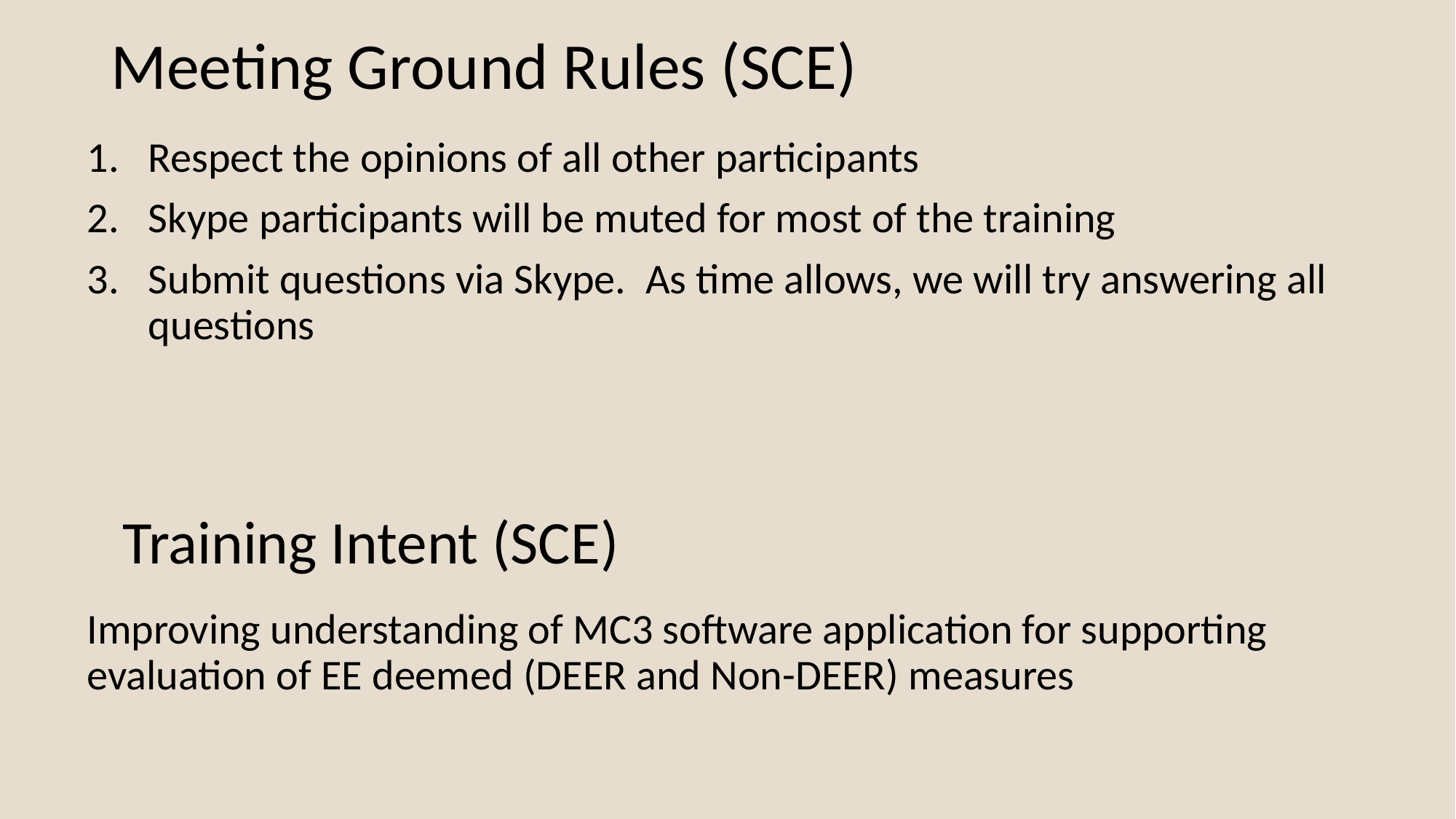

# Meeting Ground Rules (SCE)
Respect the opinions of all other participants
Skype participants will be muted for most of the training
Submit questions via Skype.  As time allows, we will try answering all questions

Improving understanding of MC3 software application for supporting evaluation of EE deemed (DEER and Non-DEER) measures

Training Intent (SCE)